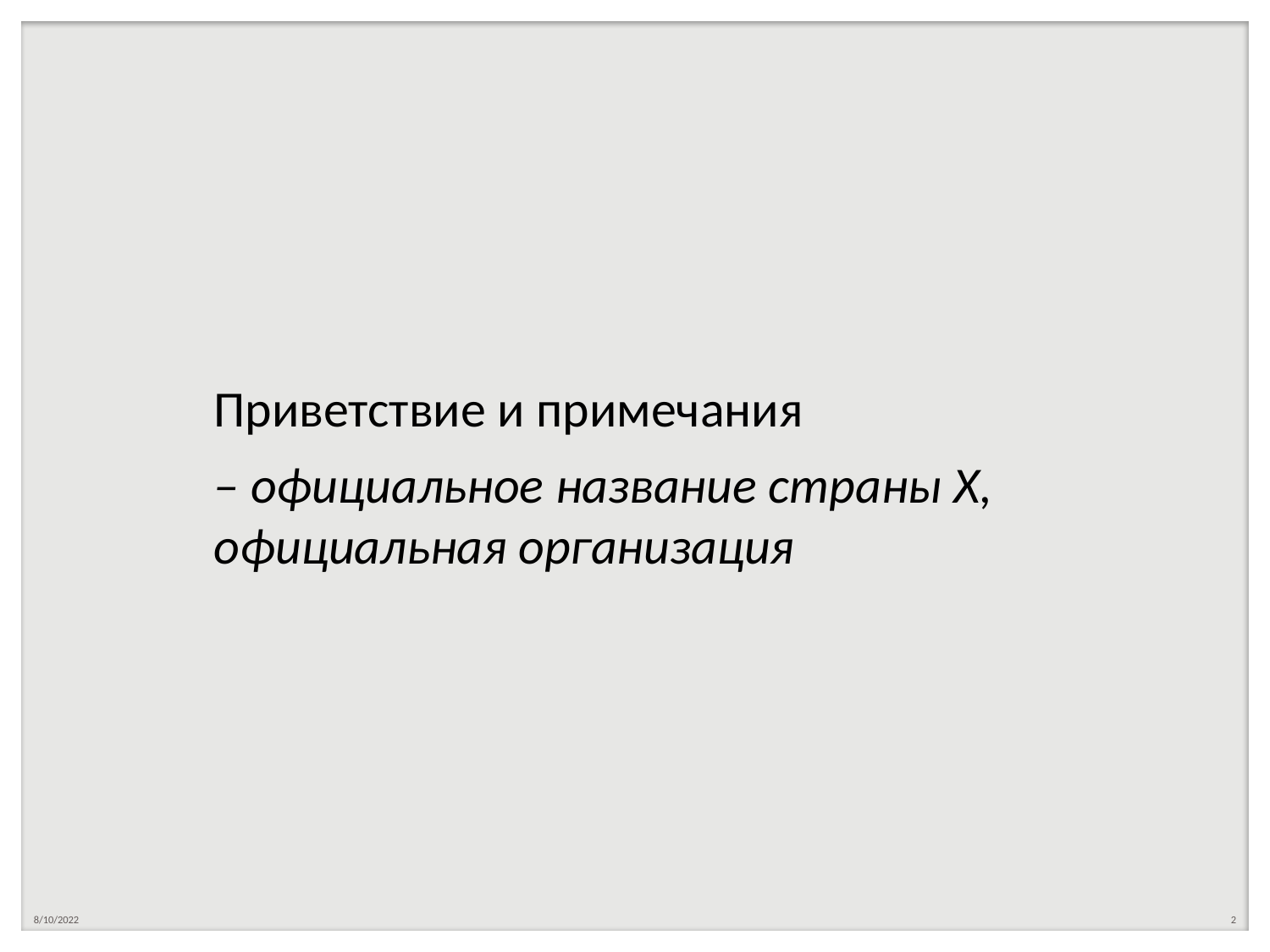

Приветствие и примечания
– официальное название страны Х, официальная организация

8/10/2022
2